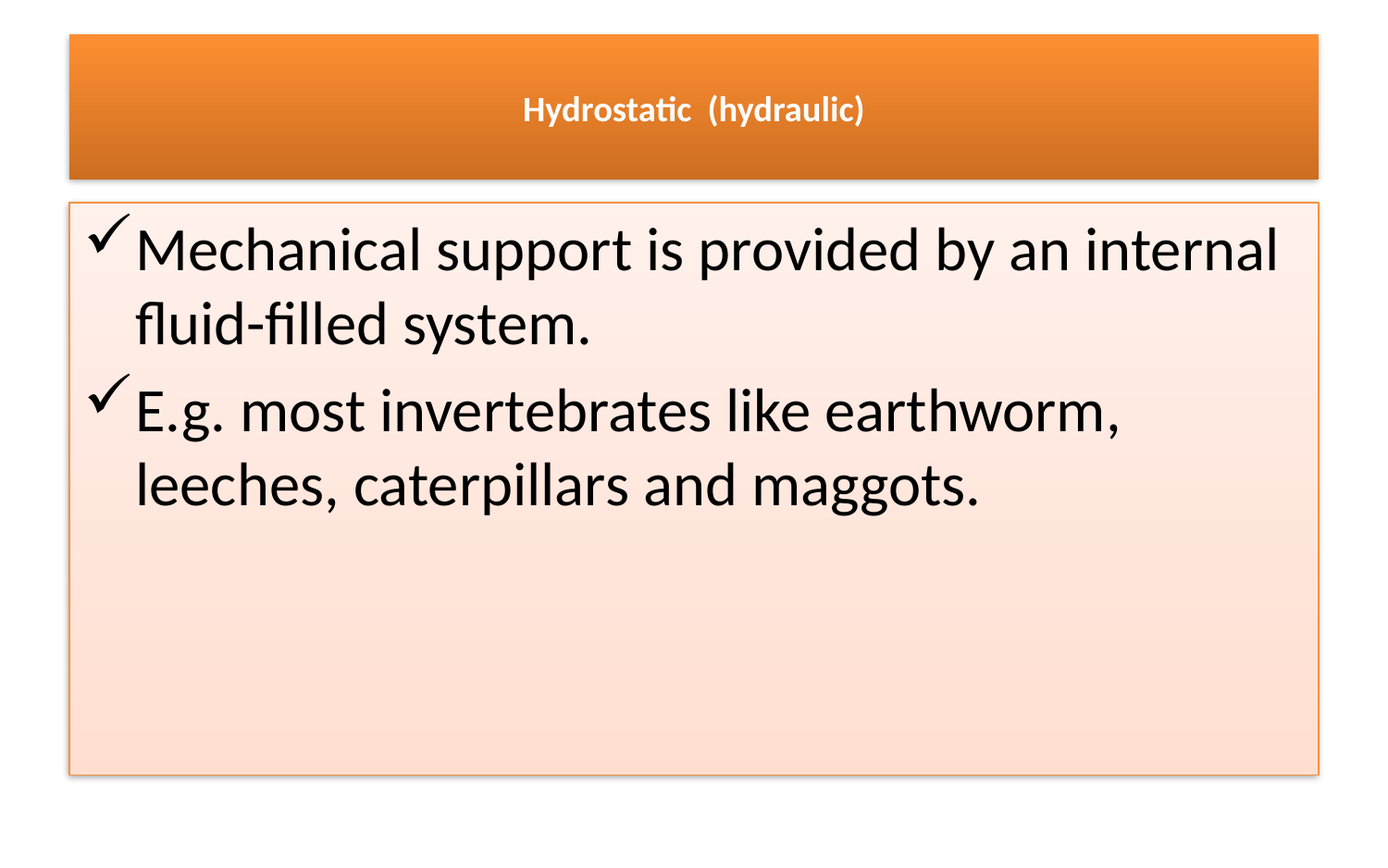

# Hydrostatic  (hydraulic)
Mechanical support is provided by an internal fluid-filled system.
E.g. most invertebrates like earthworm, leeches, caterpillars and maggots.